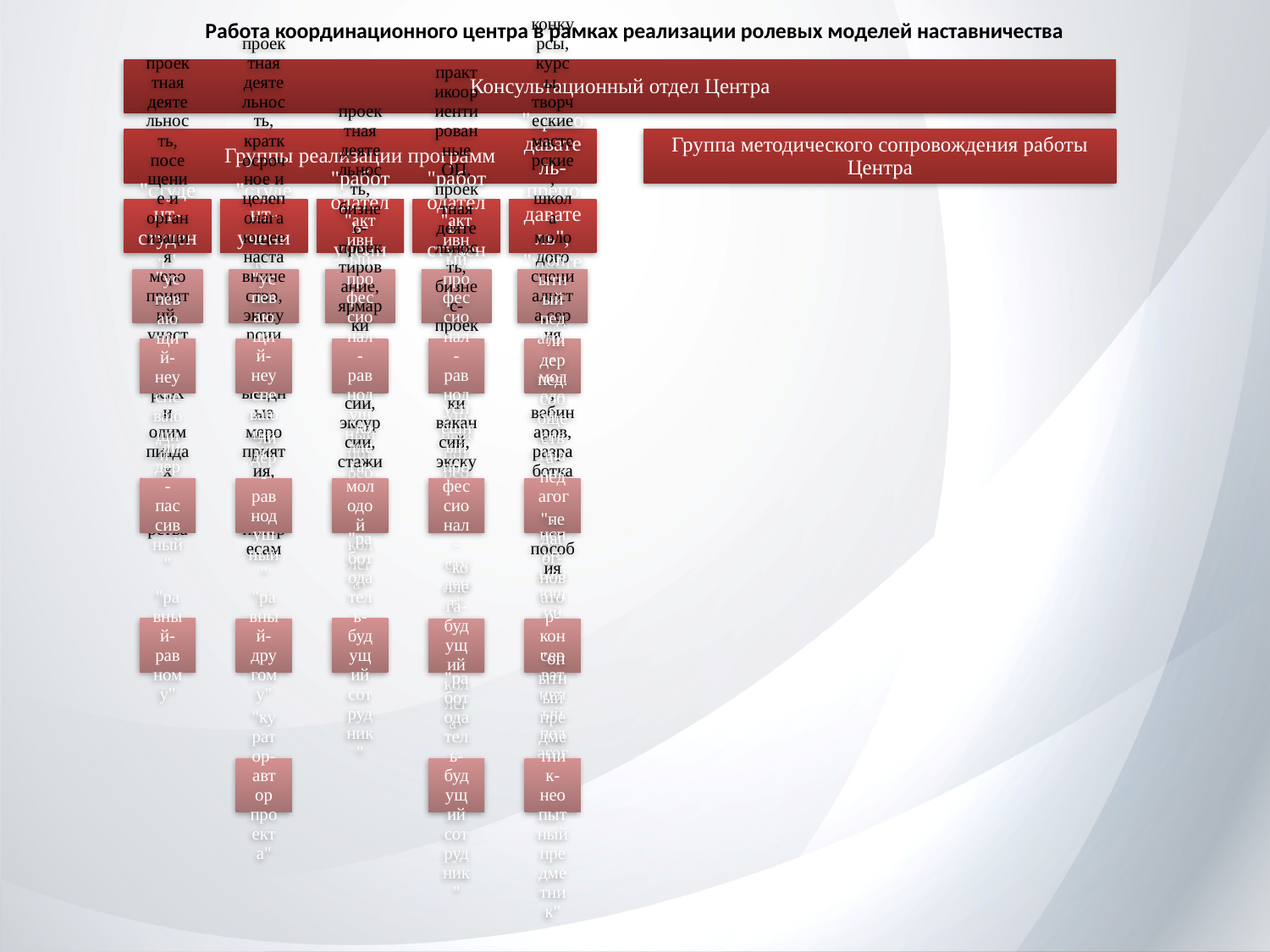

# Работа координационного центра в рамках реализации ролевых моделей наставничества
Консультационный отдел Центра
"равный-равному"